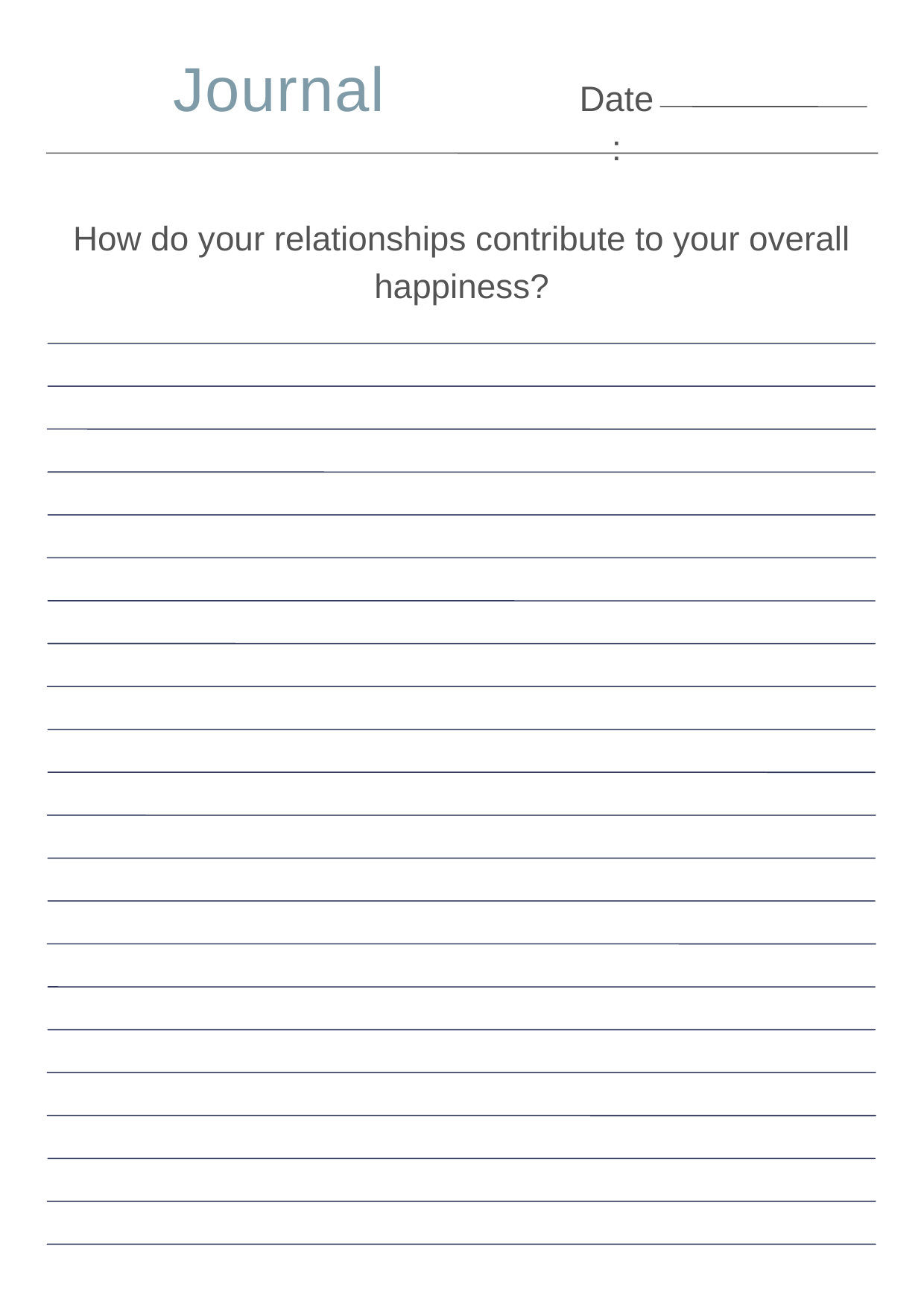

Journal
Date:

How do your relationships contribute to your overall happiness?